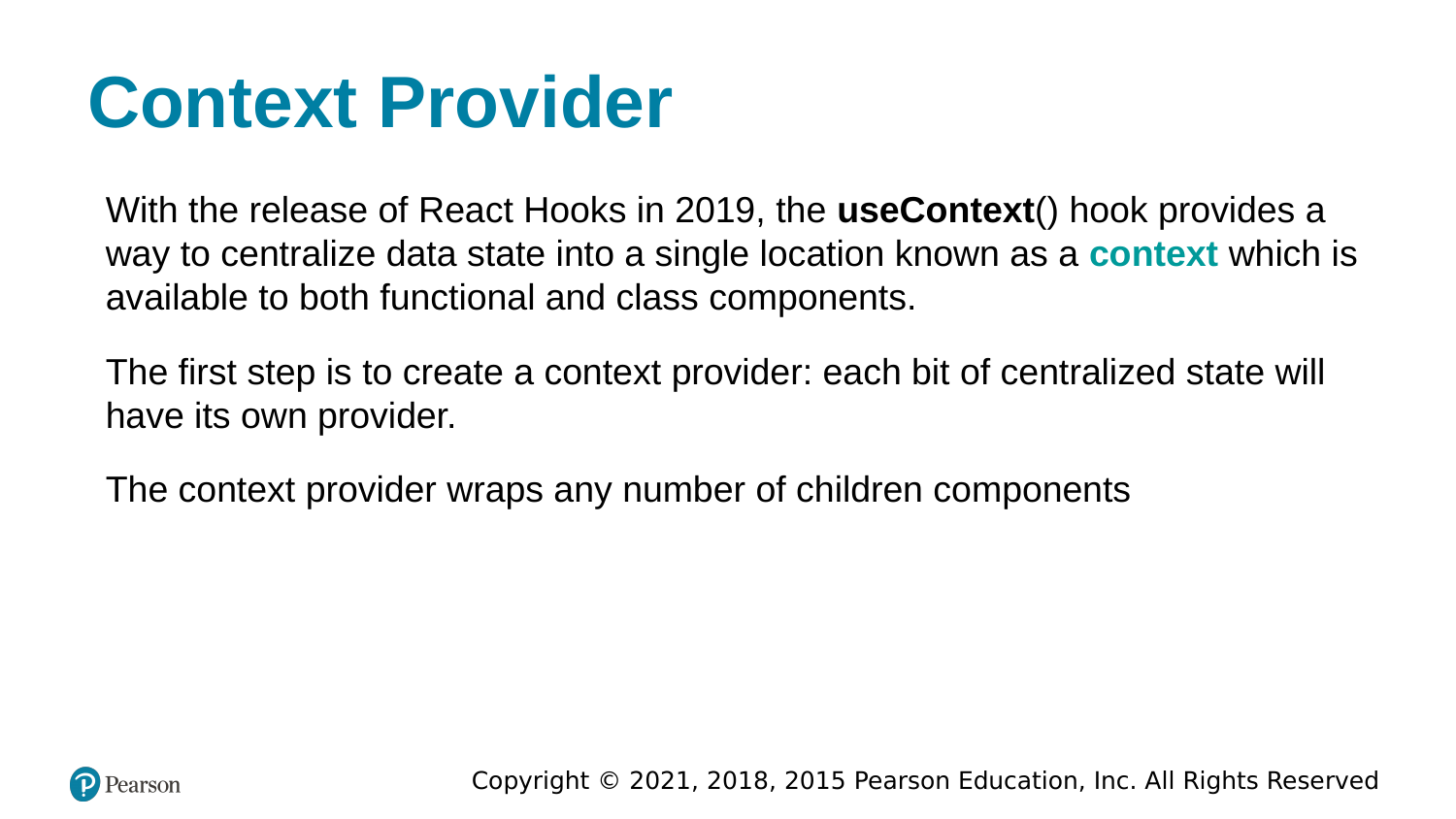

# Context Provider
With the release of React Hooks in 2019, the useContext() hook provides a way to centralize data state into a single location known as a context which is available to both functional and class components.
The first step is to create a context provider: each bit of centralized state will have its own provider.
The context provider wraps any number of children components